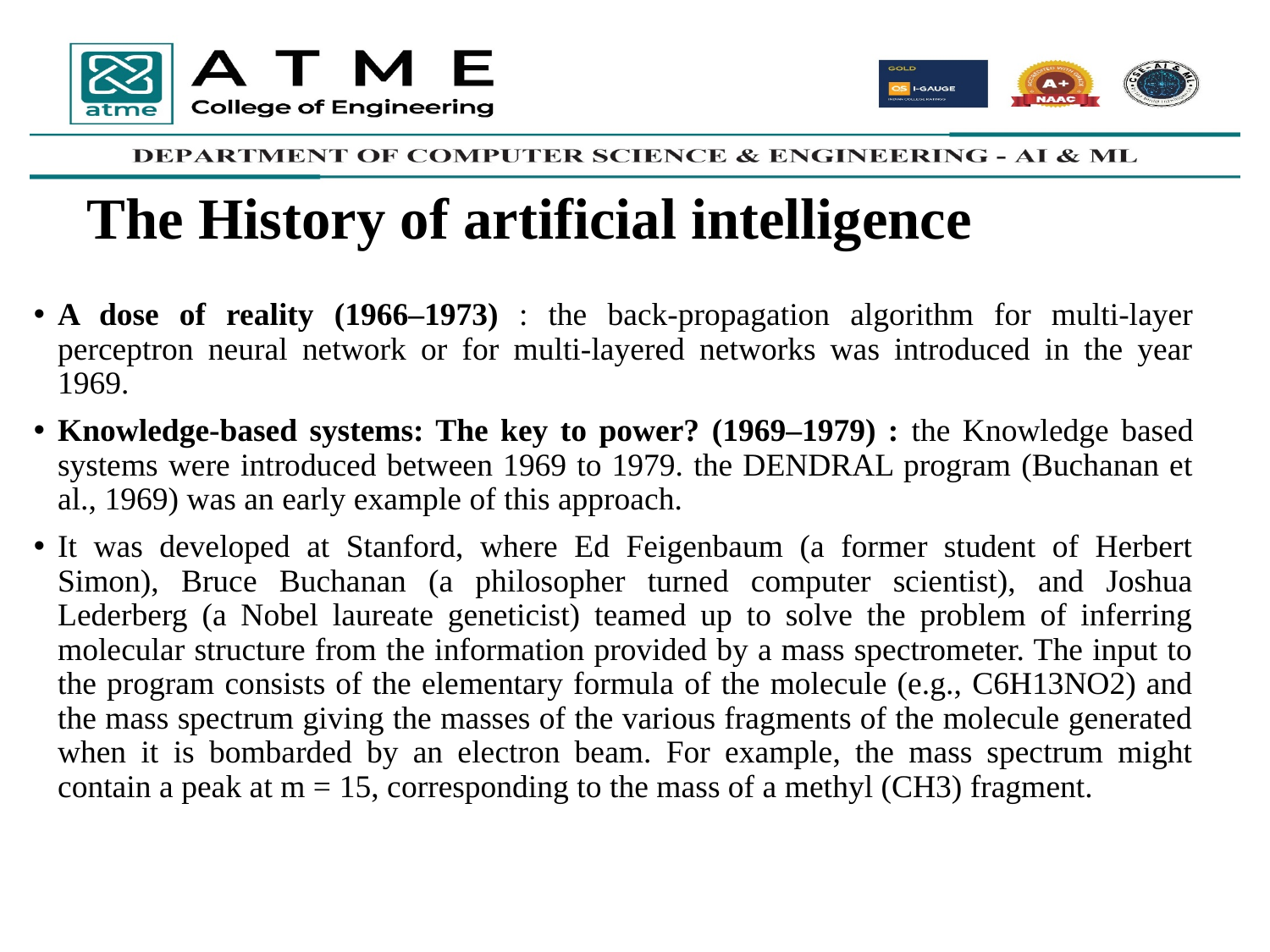

# The History of artificial intelligence
A dose of reality (1966–1973) : the back-propagation algorithm for multi-layer perceptron neural network or for multi-layered networks was introduced in the year 1969.
Knowledge-based systems: The key to power? (1969–1979) : the Knowledge based systems were introduced between 1969 to 1979. the DENDRAL program (Buchanan et al., 1969) was an early example of this approach.
It was developed at Stanford, where Ed Feigenbaum (a former student of Herbert Simon), Bruce Buchanan (a philosopher turned computer scientist), and Joshua Lederberg (a Nobel laureate geneticist) teamed up to solve the problem of inferring molecular structure from the information provided by a mass spectrometer. The input to the program consists of the elementary formula of the molecule (e.g., C6H13NO2) and the mass spectrum giving the masses of the various fragments of the molecule generated when it is bombarded by an electron beam. For example, the mass spectrum might contain a peak at m = 15, corresponding to the mass of a methyl (CH3) fragment.